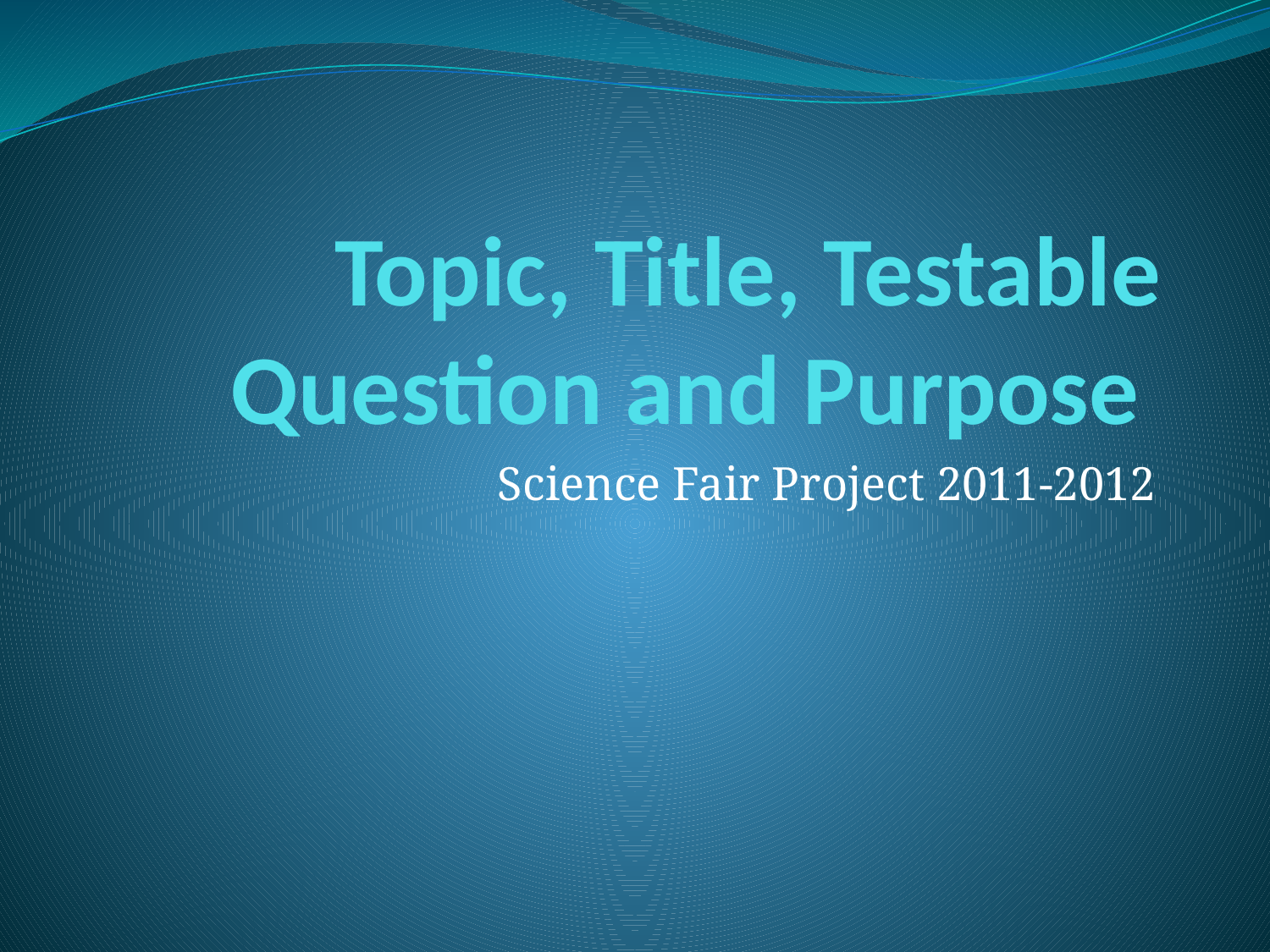

# Topic, Title, Testable Question and Purpose
Science Fair Project 2011-2012